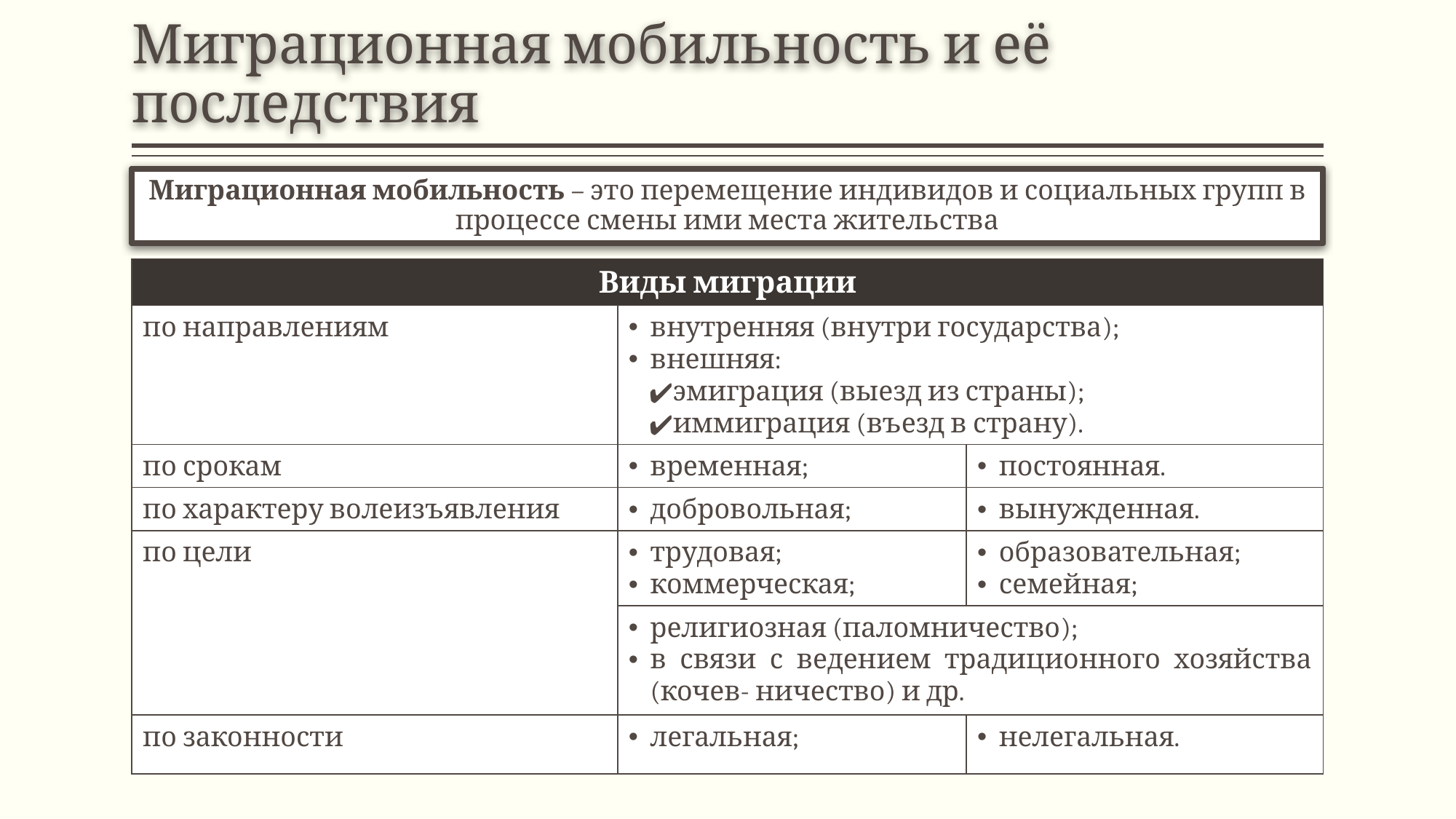

# Миграционная мобильность и её последствия

Миграционная мобильность – это перемещение индивидов и социальных групп в процессе смены ими места жительства
| Виды миграции |  |  |
| --- | --- | --- |
| по направлениям | внутренняя (внутри государства); внешняя: эмиграция (выезд из страны); иммиграция (въезд в страну). |  |
| по срокам | временная; | постоянная. |
| по характеру волеизъявления | добровольная; | вынужденная. |
| по цели | трудовая; коммерческая; | образовательная; семейная; |
|  | религиозная (паломничество); в связи с ведением традиционного хозяйства (кочев- ничество) и др. |  |
| по законности | легальная; | нелегальная. |